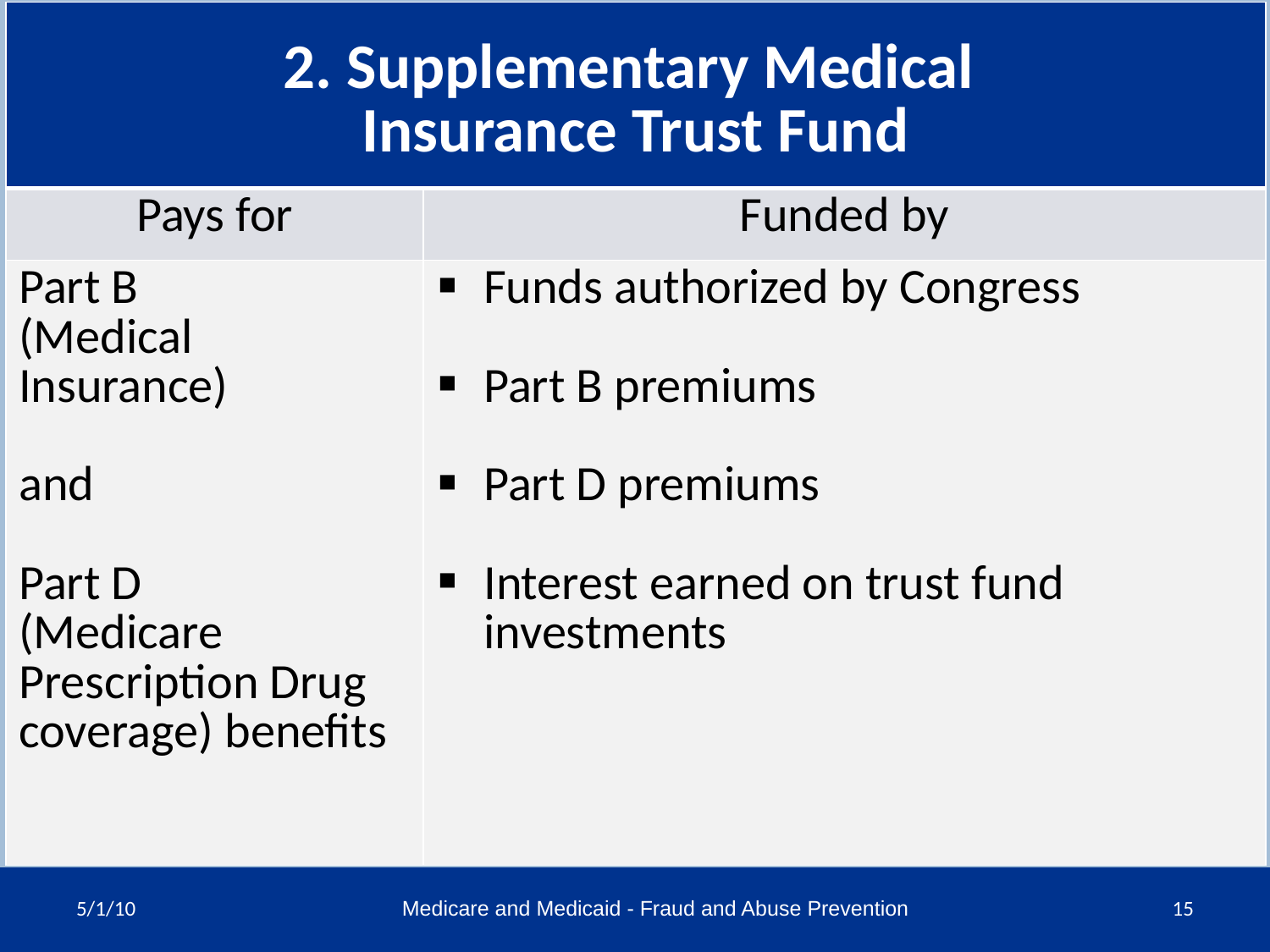

| 2. Supplementary Medical Insurance Trust Fund |  |
| --- | --- |
| Pays for | Funded by |
| Part B (Medical Insurance) and Part D (Medicare Prescription Drug coverage) benefits | Funds authorized by Congress Part B premiums Part D premiums Interest earned on trust fund investments |
5/1/10
Medicare and Medicaid - Fraud and Abuse Prevention
15